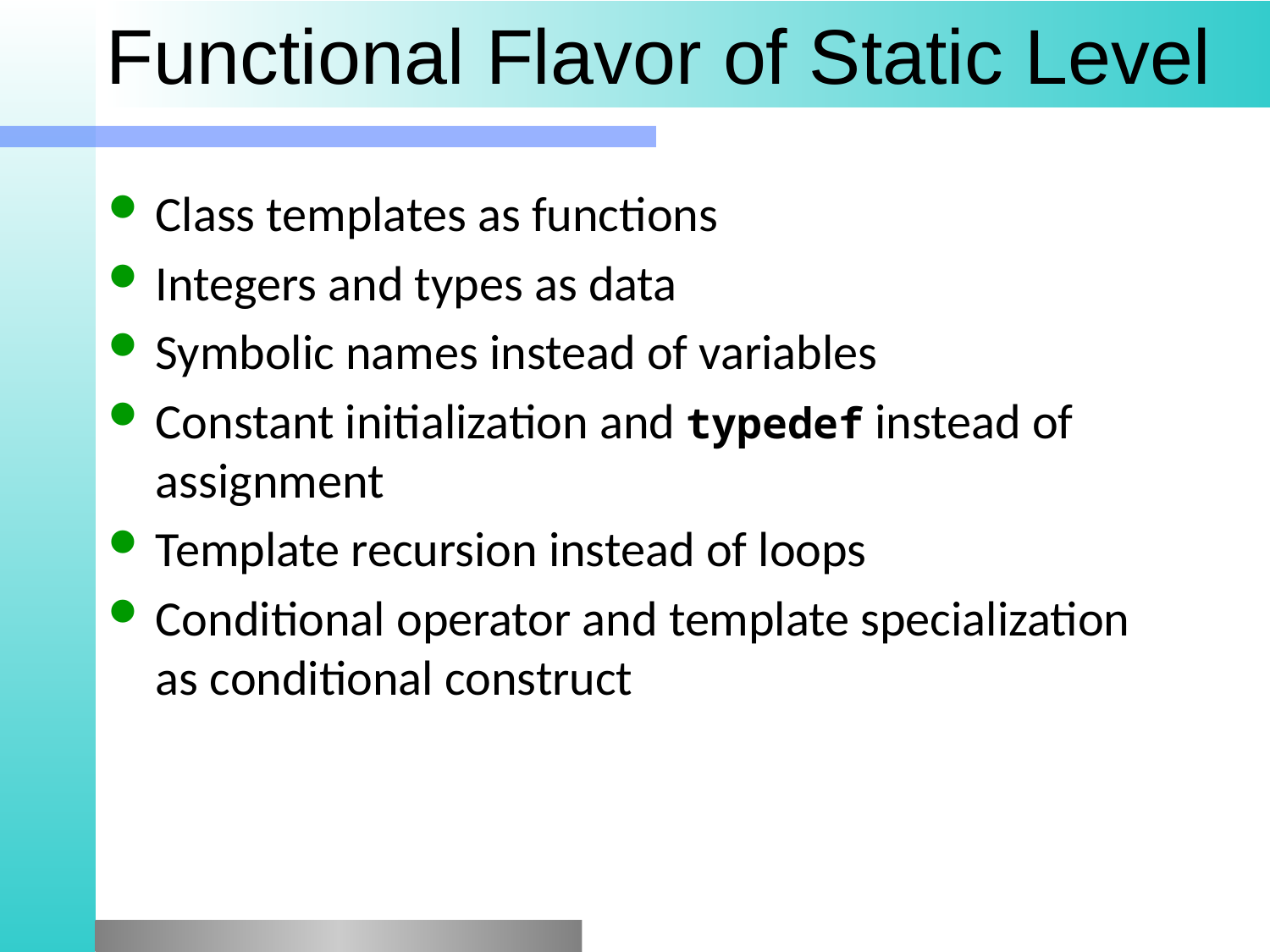

# Functional Flavor of Static Level
Class templates as functions
Integers and types as data
Symbolic names instead of variables
Constant initialization and typedef instead of assignment
Template recursion instead of loops
Conditional operator and template specialization as conditional construct